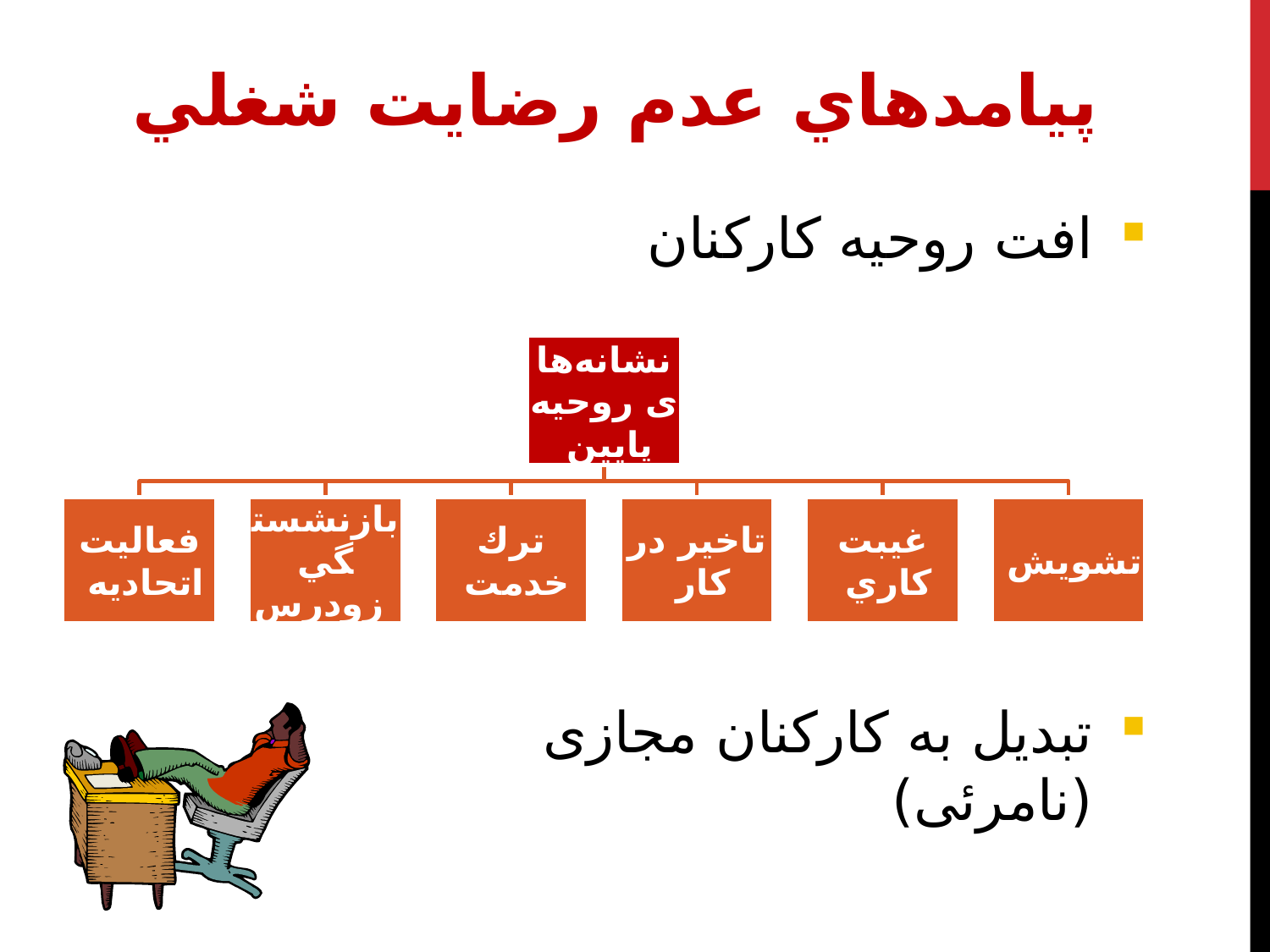

پيامدهاي عدم رضايت شغلي
افت روحيه كاركنان
نشانه‌های روحيه پايين
فعاليت اتحاديه
بازنشستگي
 زودرس
ترك خدمت
تاخير در كار
غيبت كاري
تشويش
تبدیل به کارکنان مجازی (نامرئی)